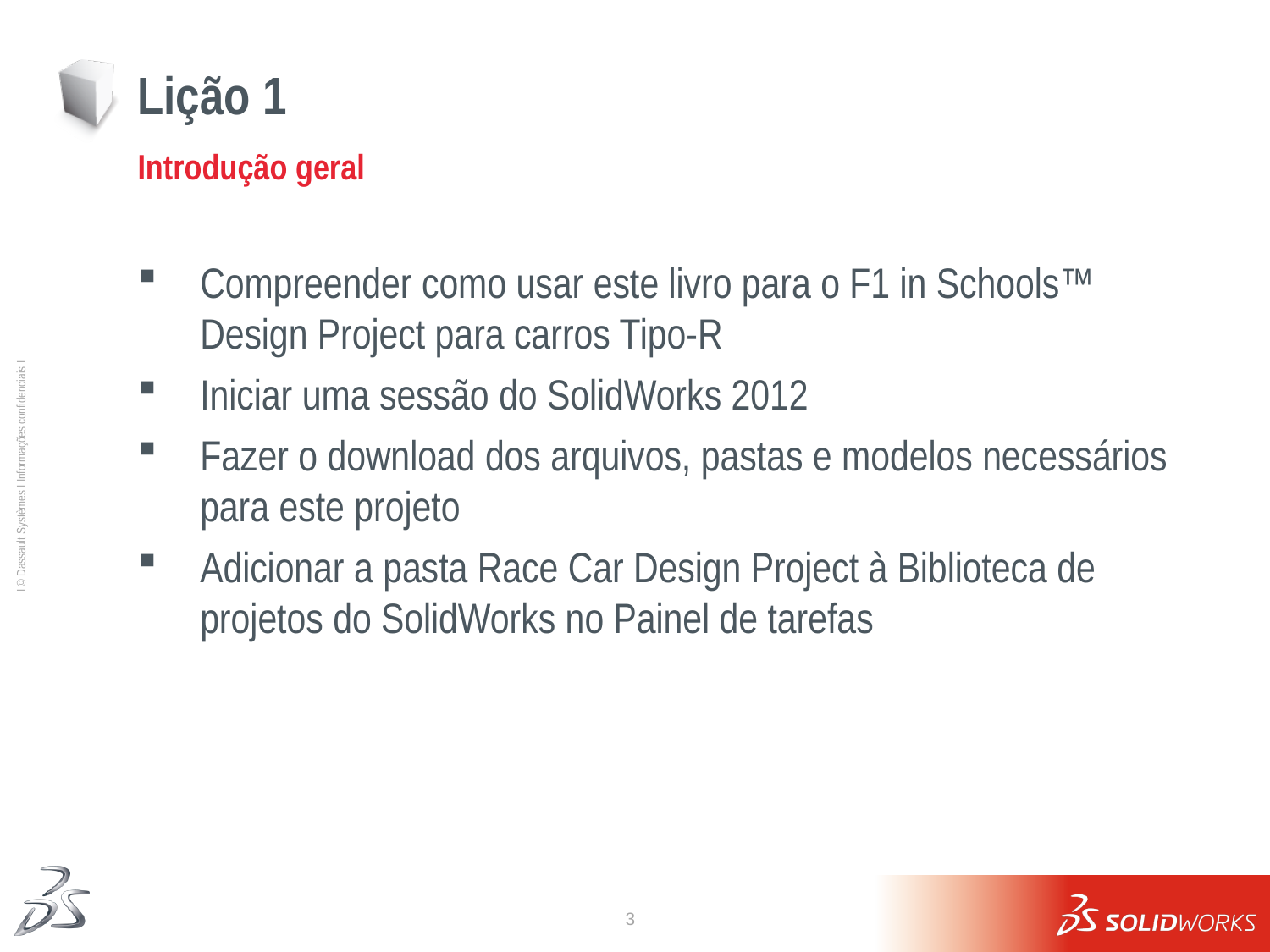

# Lição 1
Introdução geral
Compreender como usar este livro para o F1 in Schools™ Design Project para carros Tipo-R
Iniciar uma sessão do SolidWorks 2012
Fazer o download dos arquivos, pastas e modelos necessários para este projeto
Adicionar a pasta Race Car Design Project à Biblioteca de projetos do SolidWorks no Painel de tarefas